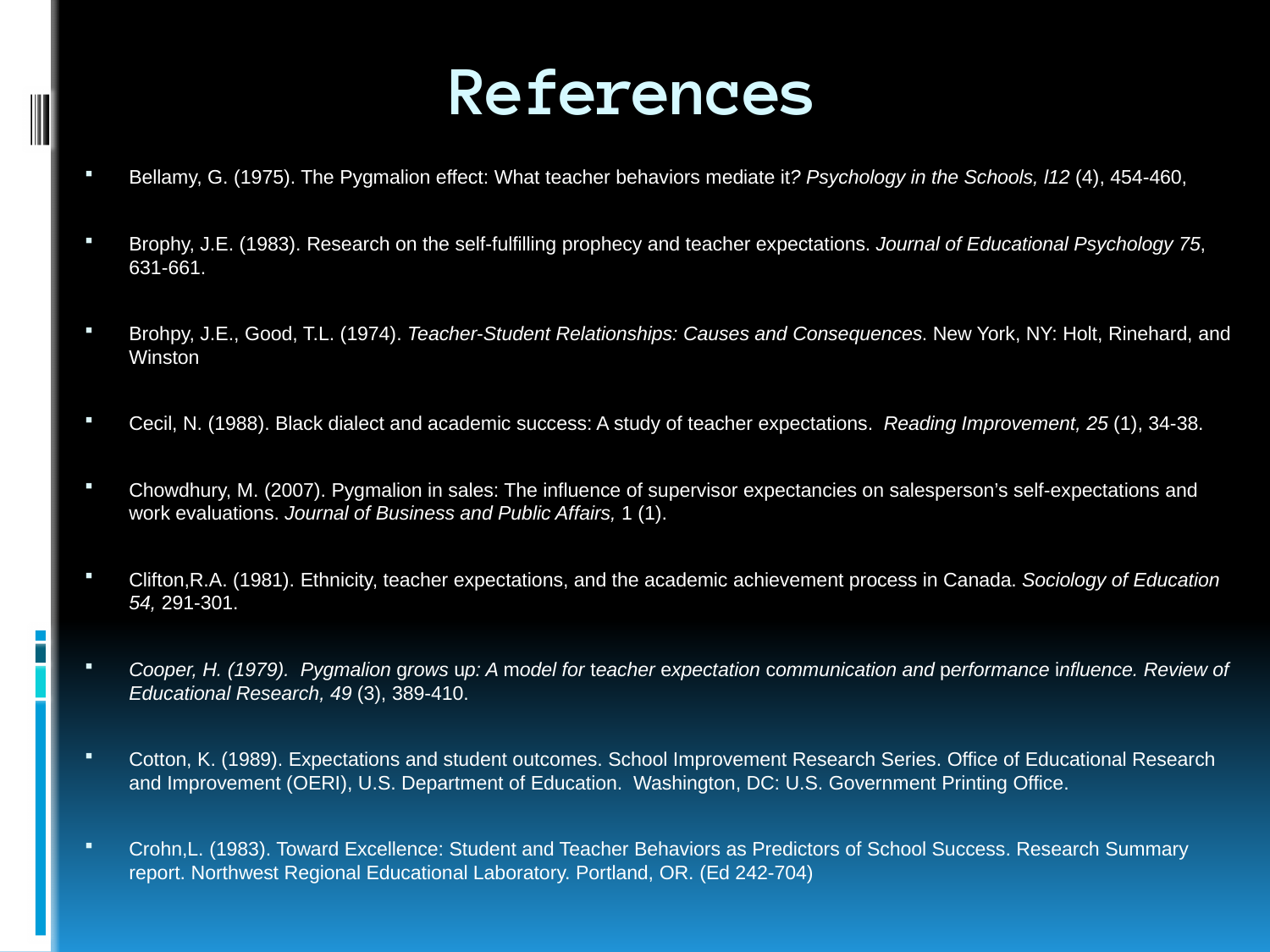

# References
Bellamy, G. (1975). The Pygmalion effect: What teacher behaviors mediate it? Psychology in the Schools, l12 (4), 454-460,

Brophy, J.E. (1983). Research on the self-fulfilling prophecy and teacher expectations. Journal of Educational Psychology 75, 631-661.

Brohpy, J.E., Good, T.L. (1974). Teacher-Student Relationships: Causes and Consequences. New York, NY: Holt, Rinehard, and Winston

Cecil, N. (1988). Black dialect and academic success: A study of teacher expectations.  Reading Improvement, 25 (1), 34-38.

Chowdhury, M. (2007). Pygmalion in sales: The influence of supervisor expectancies on salesperson’s self-expectations and work evaluations. Journal of Business and Public Affairs, 1 (1).

Clifton,R.A. (1981). Ethnicity, teacher expectations, and the academic achievement process in Canada. Sociology of Education 54, 291-301.

Cooper, H. (1979).  Pygmalion grows up: A model for teacher expectation communication and performance influence. Review of Educational Research, 49 (3), 389-410.

Cotton, K. (1989). Expectations and student outcomes. School Improvement Research Series. Office of Educational Research and Improvement (OERI), U.S. Department of Education.  Washington, DC: U.S. Government Printing Office.

Crohn,L. (1983). Toward Excellence: Student and Teacher Behaviors as Predictors of School Success. Research Summary report. Northwest Regional Educational Laboratory. Portland, OR. (Ed 242-704)